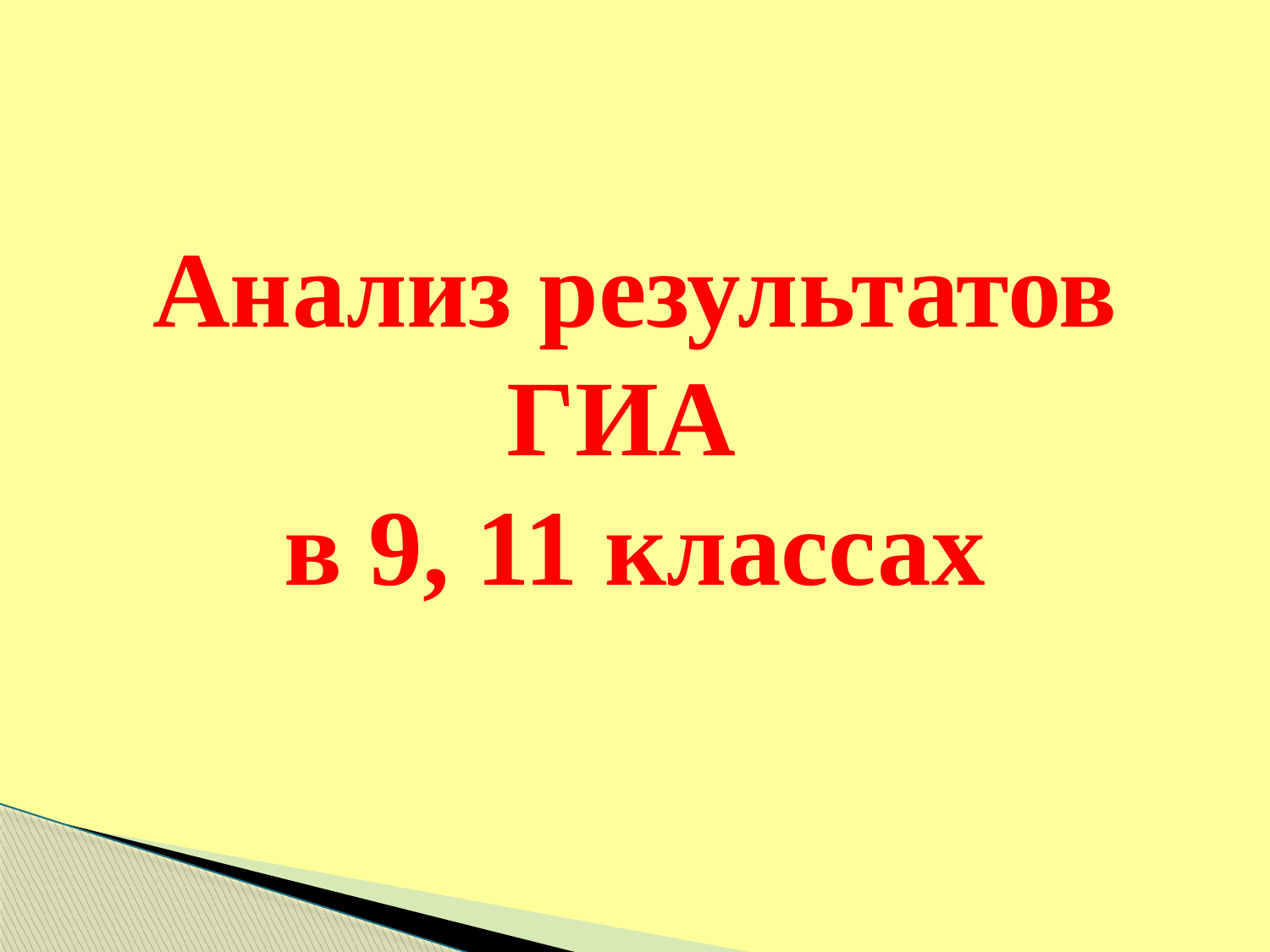

# Анализ результатов ГИА в 9, 11 классах